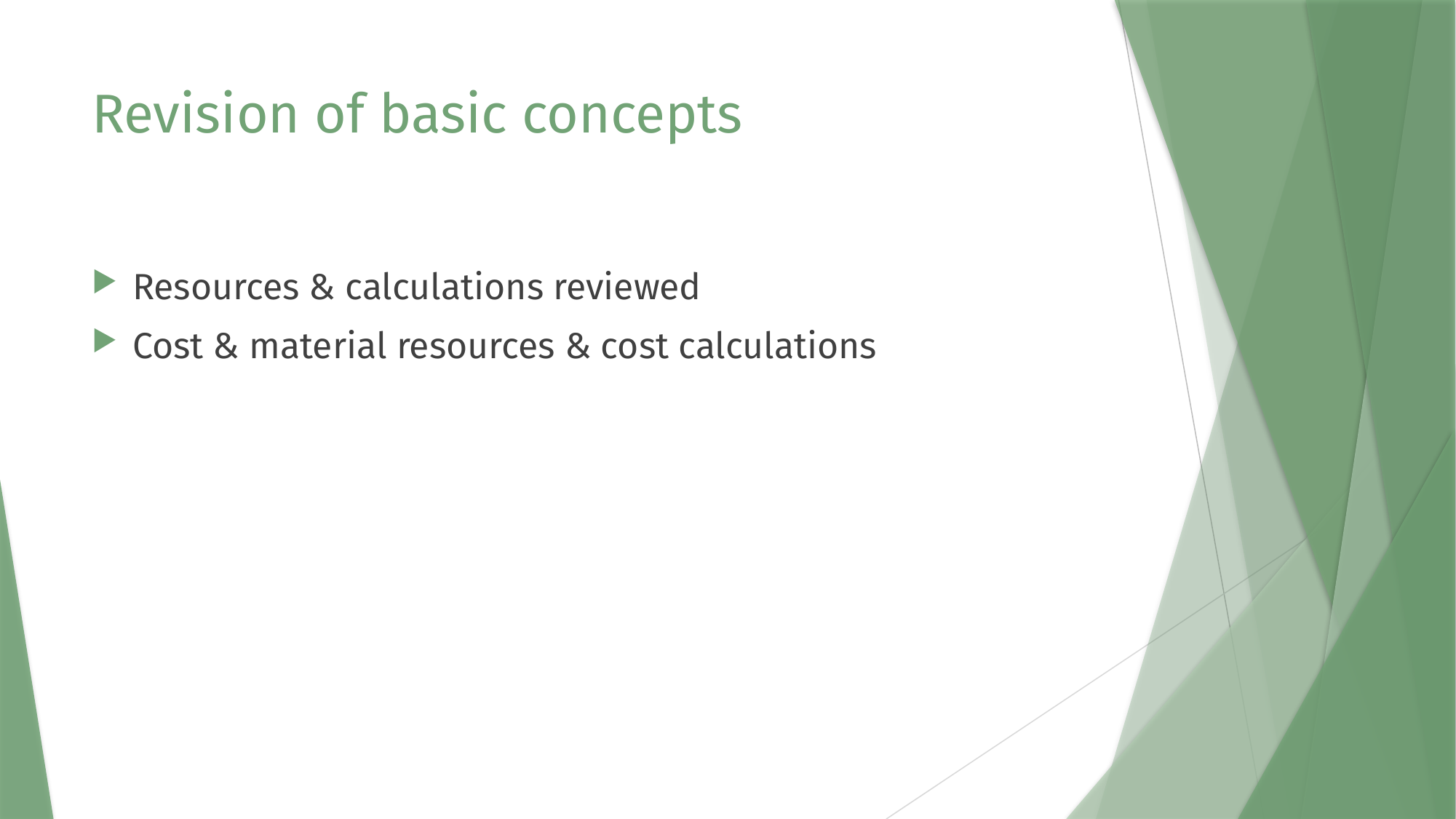

# Revision of basic concepts
Resources & calculations reviewed
Cost & material resources & cost calculations